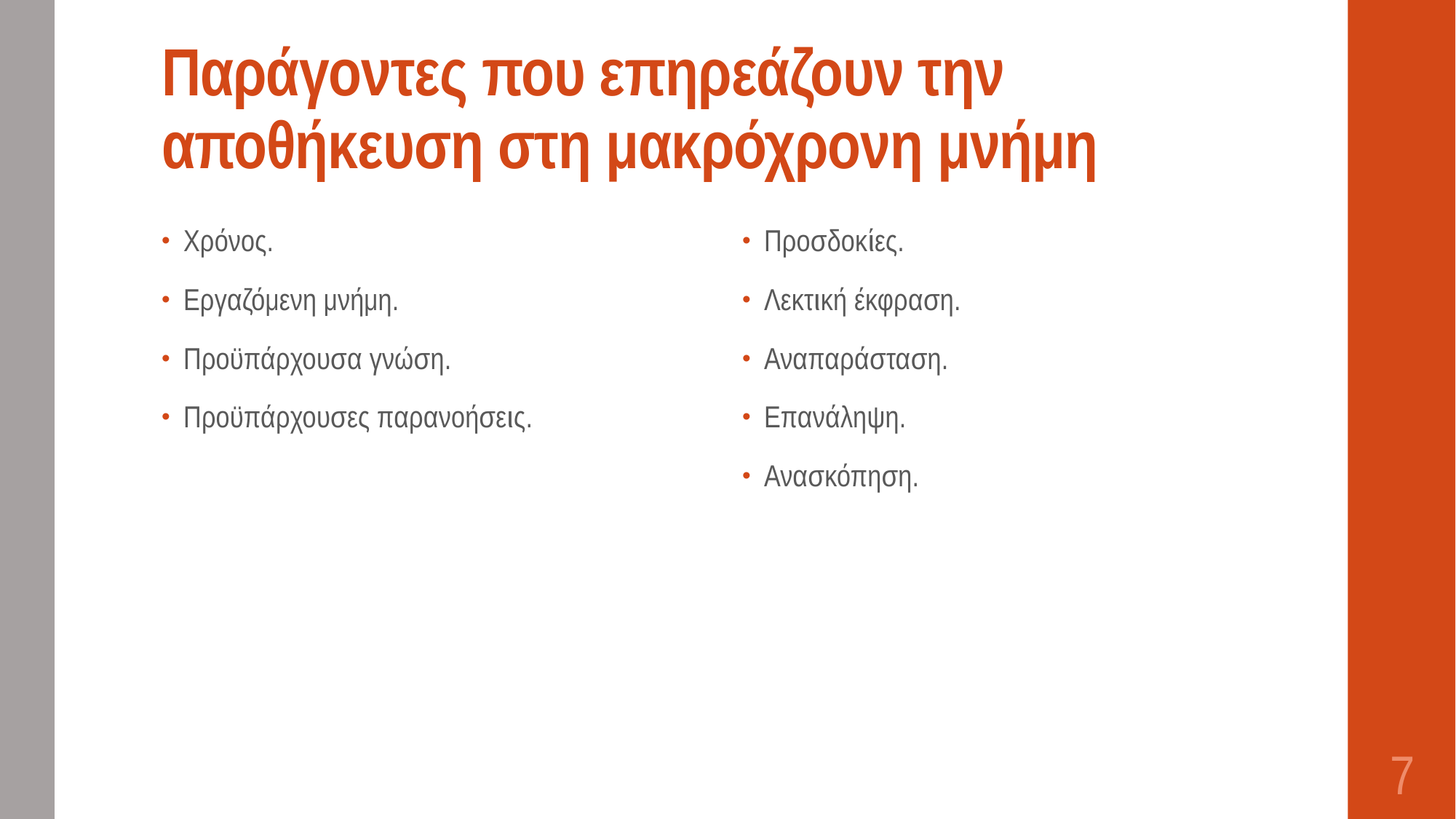

# Παράγοντες που επηρεάζουν την αποθήκευση στη μακρόχρονη μνήμη
Χρόνος.
Εργαζόμενη μνήμη.
Προϋπάρχουσα γνώση.
Προϋπάρχουσες παρανοήσεις.
Προσδοκίες.
Λεκτική έκφραση.
Αναπαράσταση.
Επανάληψη.
Ανασκόπηση.
7